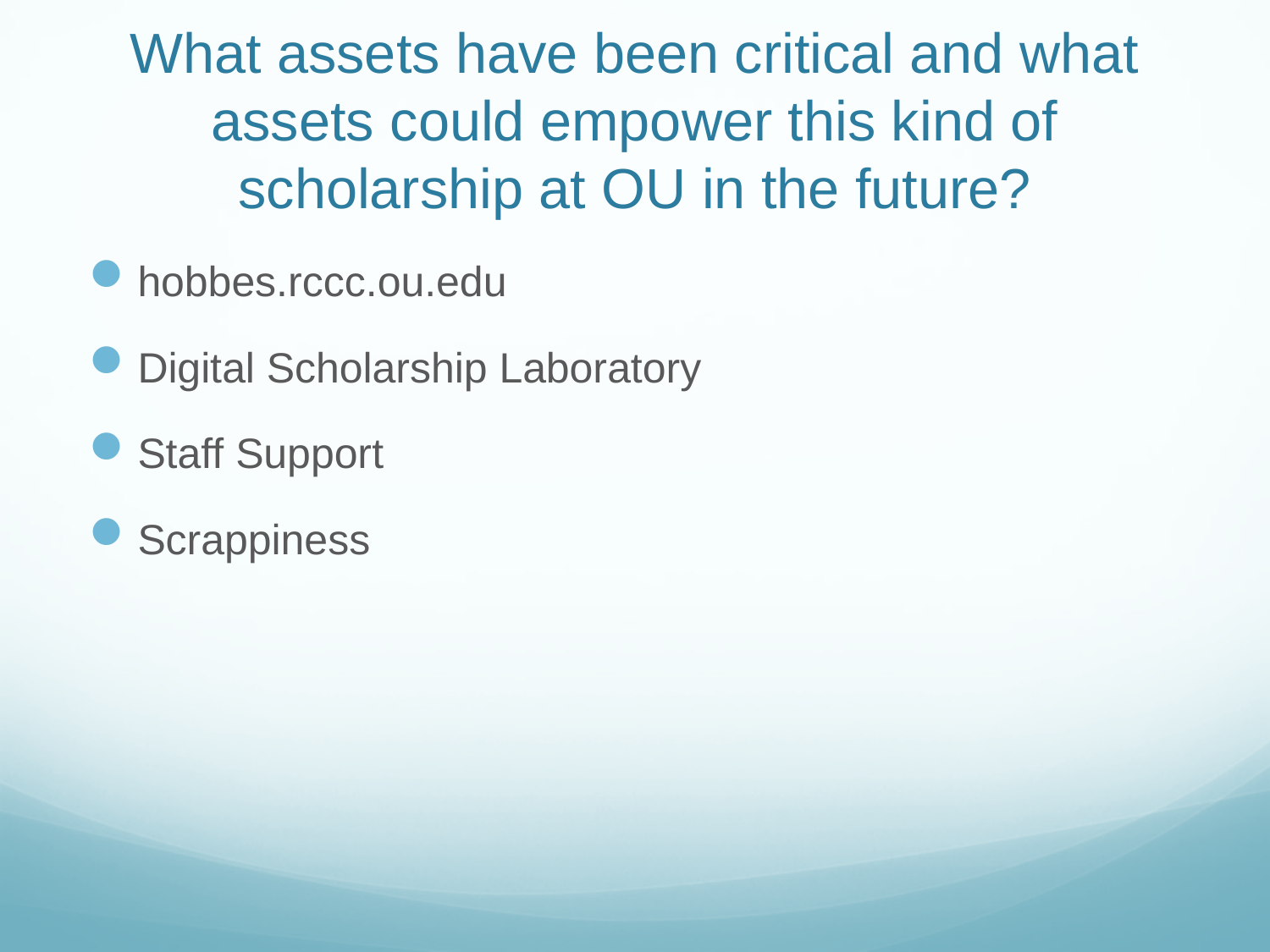

# What assets have been critical and what assets could empower this kind of scholarship at OU in the future?
hobbes.rccc.ou.edu
Digital Scholarship Laboratory
Staff Support
Scrappiness